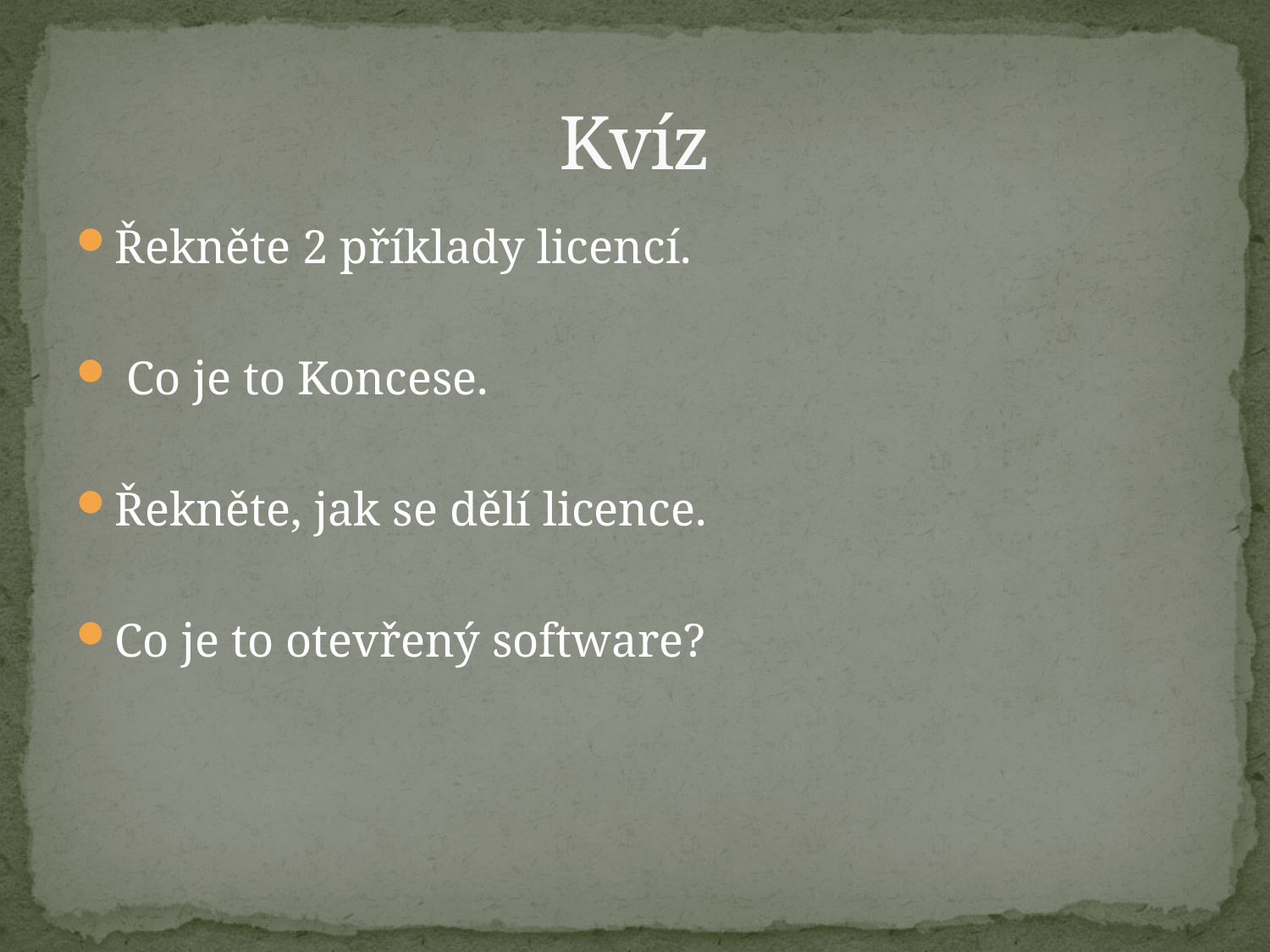

# Kvíz
Řekněte 2 příklady licencí.

 Co je to Koncese.

Řekněte, jak se dělí licence.

Co je to otevřený software?